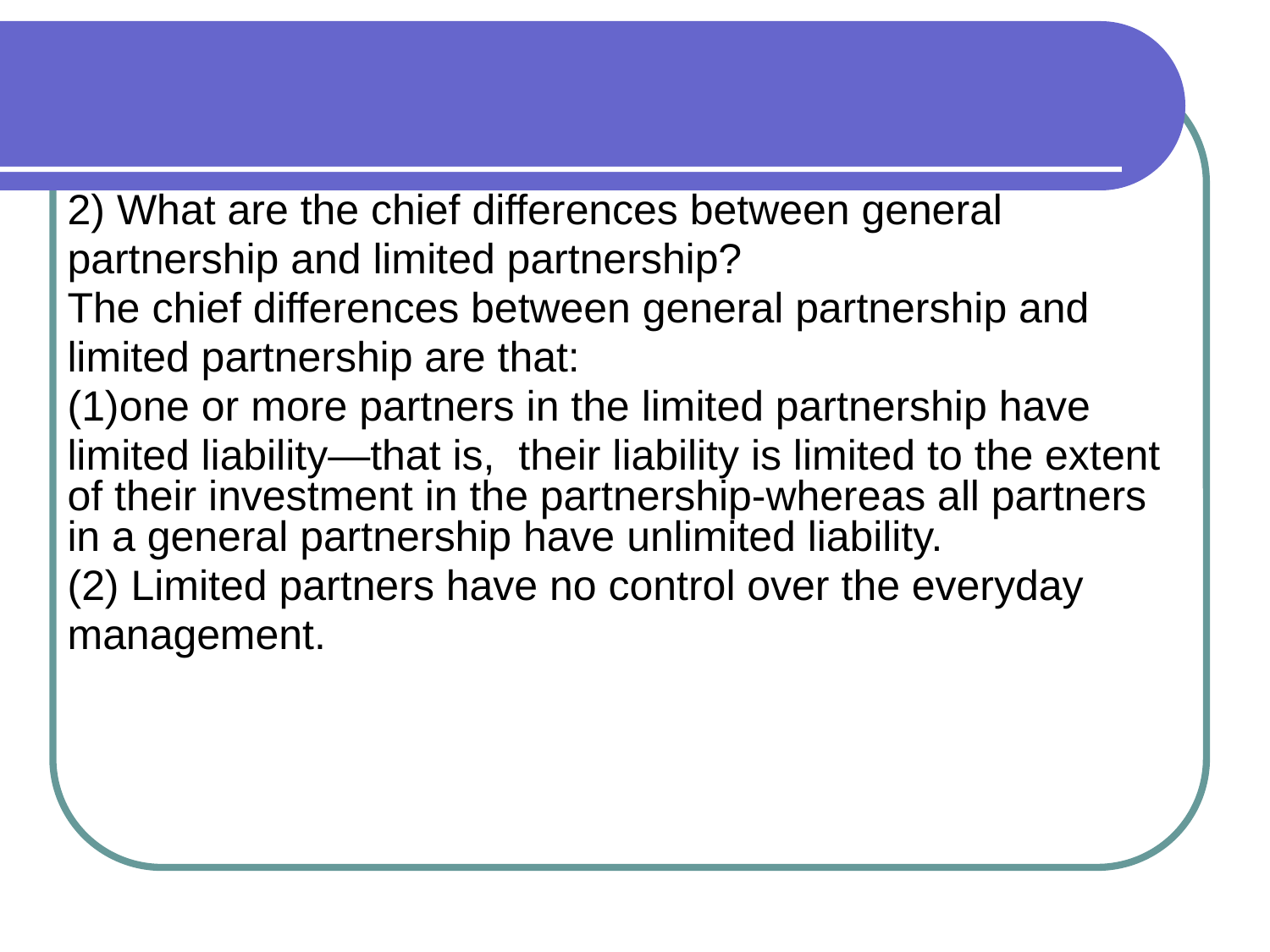

2) What are the chief differences between general
partnership and limited partnership?
The chief differences between general partnership and
limited partnership are that:
(1)one or more partners in the limited partnership have
limited liability—that is,  their liability is limited to the extent of their investment in the partnership-whereas all partners in a general partnership have unlimited liability.
(2) Limited partners have no control over the everyday
management.